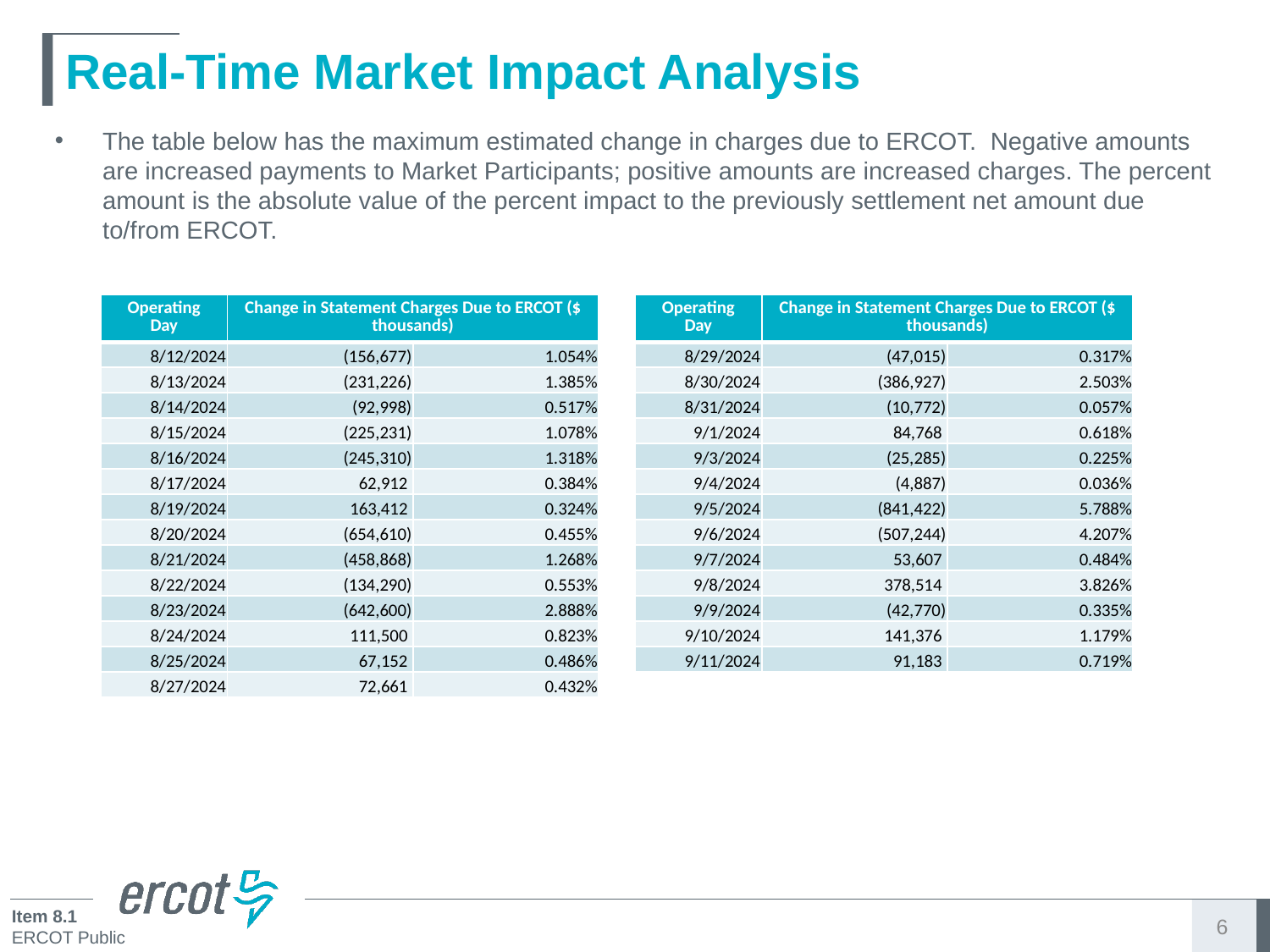

# Real-Time Market Impact Analysis
The table below has the maximum estimated change in charges due to ERCOT.  Negative amounts are increased payments to Market Participants; positive amounts are increased charges. The percent amount is the absolute value of the percent impact to the previously settlement net amount due to/from ERCOT.

| Operating Day | Change in Statement Charges Due to ERCOT ($ thousands) |  |
| --- | --- | --- |
| 8/12/2024 | (156,677) | 1.054% |
| 8/13/2024 | (231,226) | 1.385% |
| 8/14/2024 | (92,998) | 0.517% |
| 8/15/2024 | (225,231) | 1.078% |
| 8/16/2024 | (245,310) | 1.318% |
| 8/17/2024 | 62,912 | 0.384% |
| 8/19/2024 | 163,412 | 0.324% |
| 8/20/2024 | (654,610) | 0.455% |
| 8/21/2024 | (458,868) | 1.268% |
| 8/22/2024 | (134,290) | 0.553% |
| 8/23/2024 | (642,600) | 2.888% |
| 8/24/2024 | 111,500 | 0.823% |
| 8/25/2024 | 67,152 | 0.486% |
| 8/27/2024 | 72,661 | 0.432% |
| Operating Day | Change in Statement Charges Due to ERCOT ($ thousands) |  |
| --- | --- | --- |
| 8/29/2024 | (47,015) | 0.317% |
| 8/30/2024 | (386,927) | 2.503% |
| 8/31/2024 | (10,772) | 0.057% |
| 9/1/2024 | 84,768 | 0.618% |
| 9/3/2024 | (25,285) | 0.225% |
| 9/4/2024 | (4,887) | 0.036% |
| 9/5/2024 | (841,422) | 5.788% |
| 9/6/2024 | (507,244) | 4.207% |
| 9/7/2024 | 53,607 | 0.484% |
| 9/8/2024 | 378,514 | 3.826% |
| 9/9/2024 | (42,770) | 0.335% |
| 9/10/2024 | 141,376 | 1.179% |
| 9/11/2024 | 91,183 | 0.719% |
6